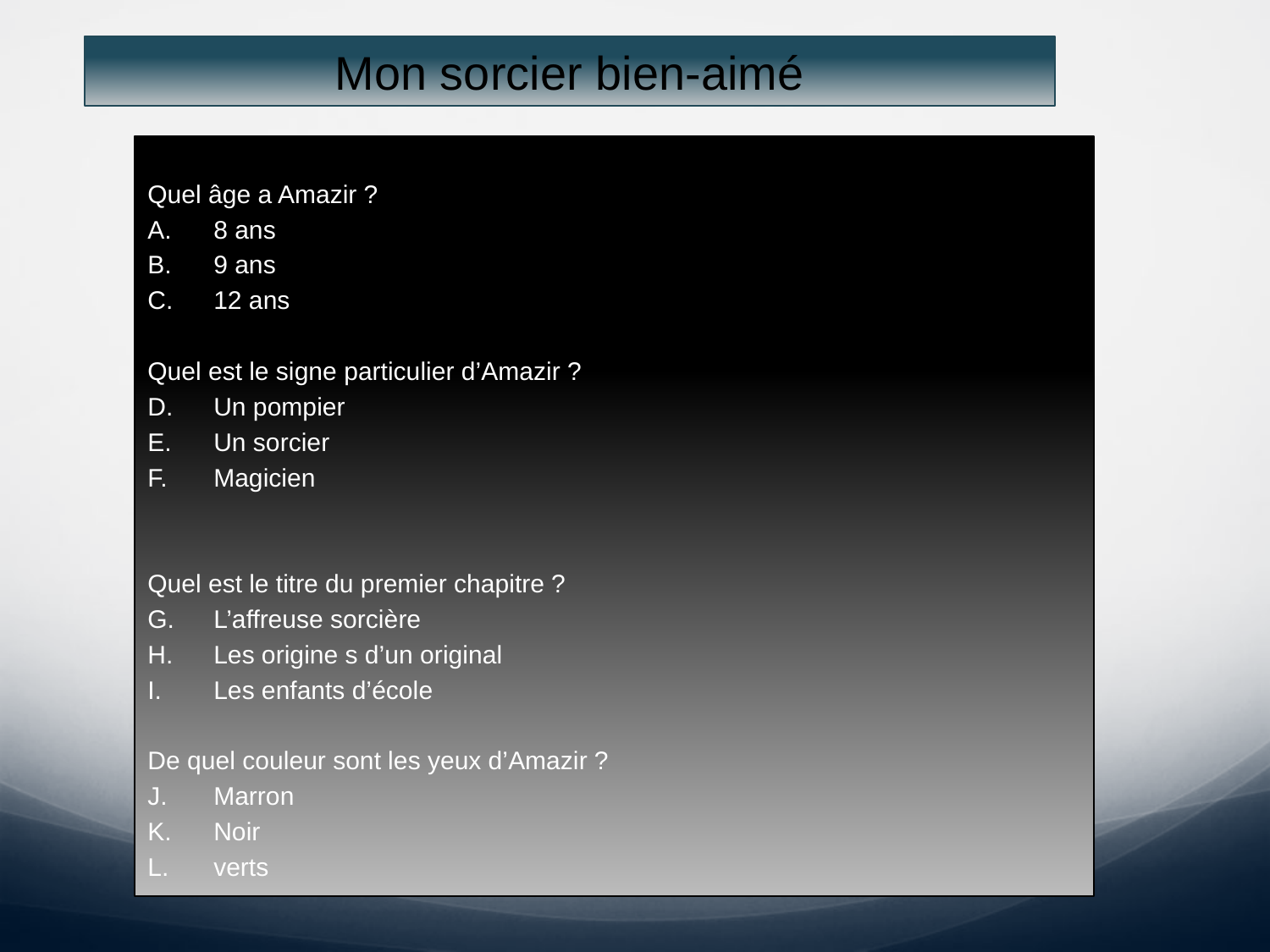

# Mon sorcier bien-aimé

Quel âge a Amazir ?
8 ans
9 ans
12 ans

Quel est le signe particulier d’Amazir ?
Un pompier
Un sorcier
Magicien

Quel est le titre du premier chapitre ?
L’affreuse sorcière
Les origine s d’un original
Les enfants d’école

De quel couleur sont les yeux d’Amazir ?
Marron
Noir
verts